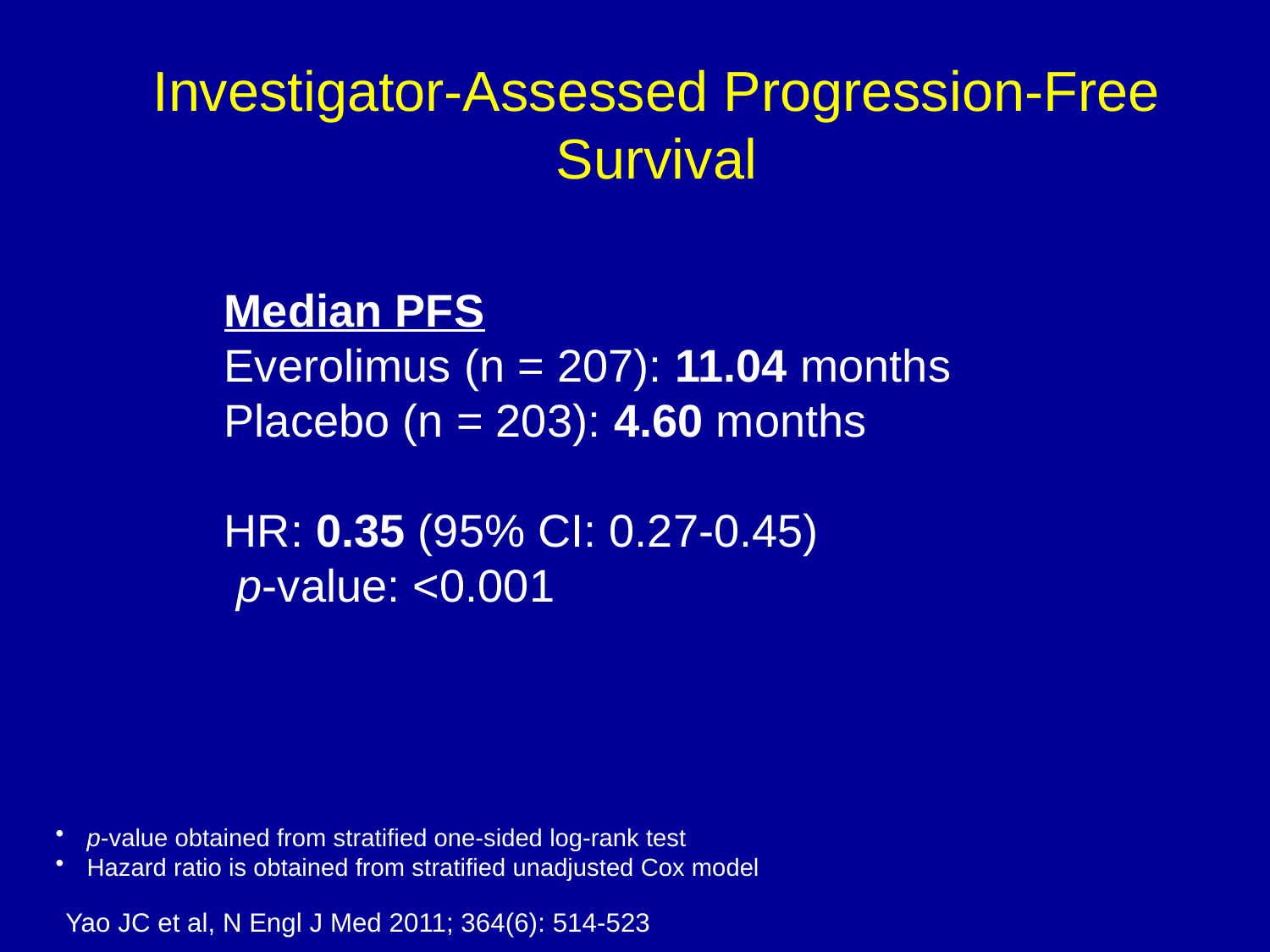

Investigator-Assessed Progression-Free Survival
Median PFS
Everolimus (n = 207): 11.04 months
Placebo (n = 203): 4.60 months
HR: 0.35 (95% CI: 0.27-0.45)
 p-value: 	<0.001
p-value obtained from stratified one-sided log-rank test
Hazard ratio is obtained from stratified unadjusted Cox model
Yao JC et al, N Engl J Med 2011; 364(6): 514-523